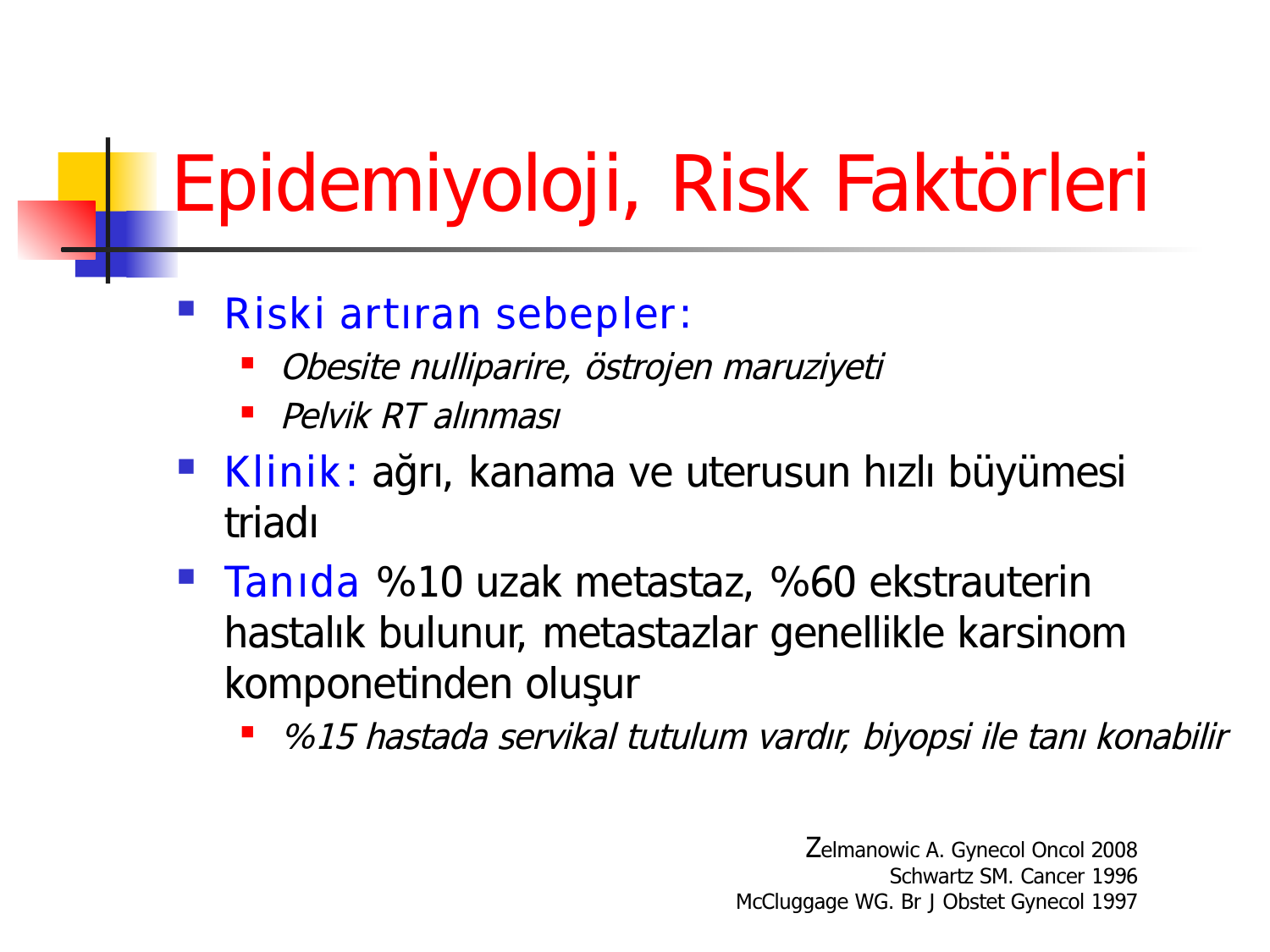

# Epidemiyoloji, Risk Faktörleri
Riski artıran sebepler:
Obesite nulliparire, östrojen maruziyeti
Pelvik RT alınması
Klinik: ağrı, kanama ve uterusun hızlı büyümesi triadı
Tanıda %10 uzak metastaz, %60 ekstrauterin hastalık bulunur, metastazlar genellikle karsinom komponetinden oluşur
%15 hastada servikal tutulum vardır, biyopsi ile tanı konabilir

Zelmanowic A. Gynecol Oncol 2008
Schwartz SM. Cancer 1996
McCluggage WG. Br J Obstet Gynecol 1997